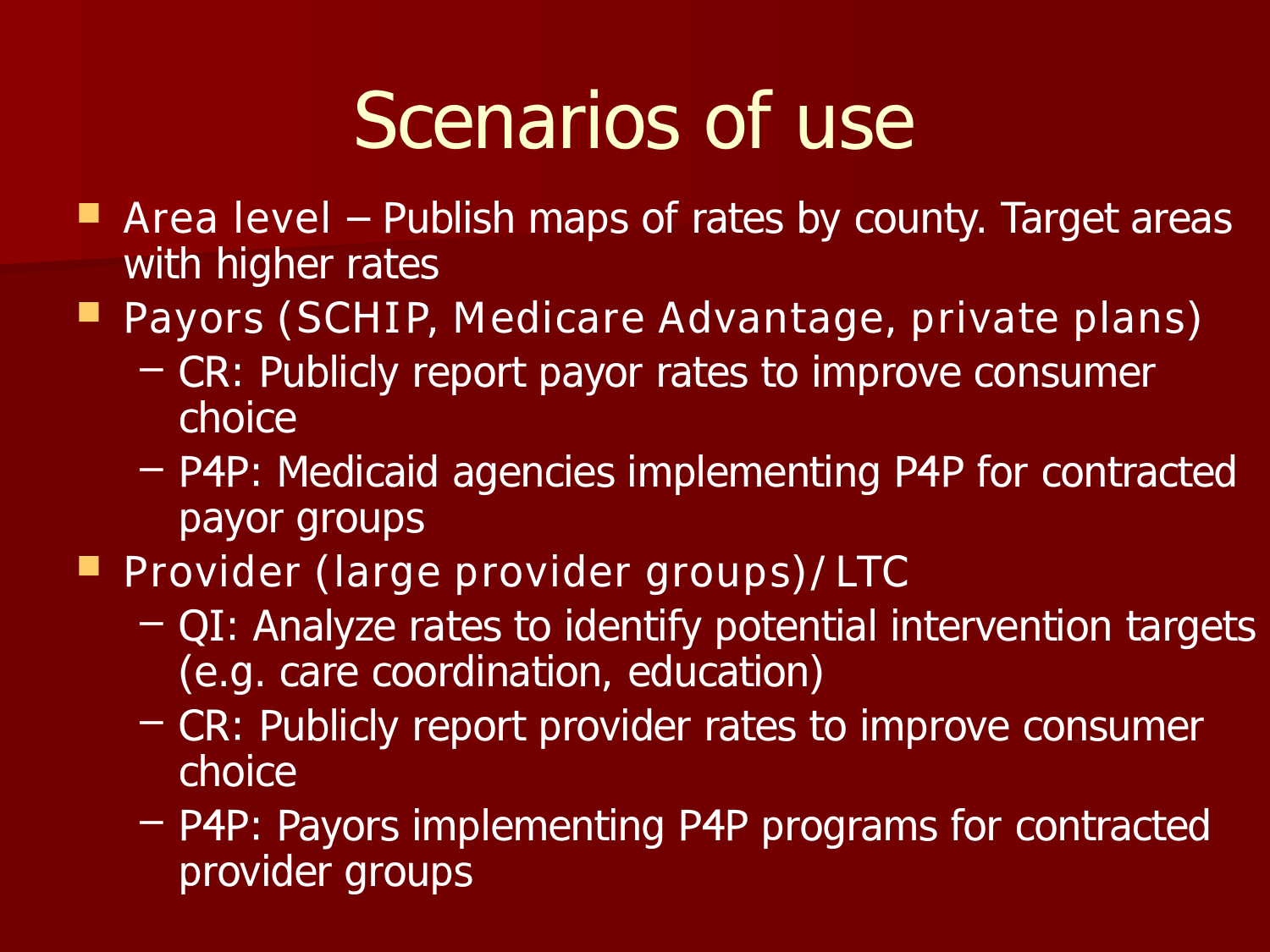

# Scenarios of use
Area level – Publish maps of rates by county. Target areas with higher rates
Payors (SCHIP, Medicare Advantage, private plans)
CR: Publicly report payor rates to improve consumer choice
P4P: Medicaid agencies implementing P4P for contracted payor groups
Provider (large provider groups)/LTC
QI: Analyze rates to identify potential intervention targets (e.g. care coordination, education)
CR: Publicly report provider rates to improve consumer choice
P4P: Payors implementing P4P programs for contracted provider groups